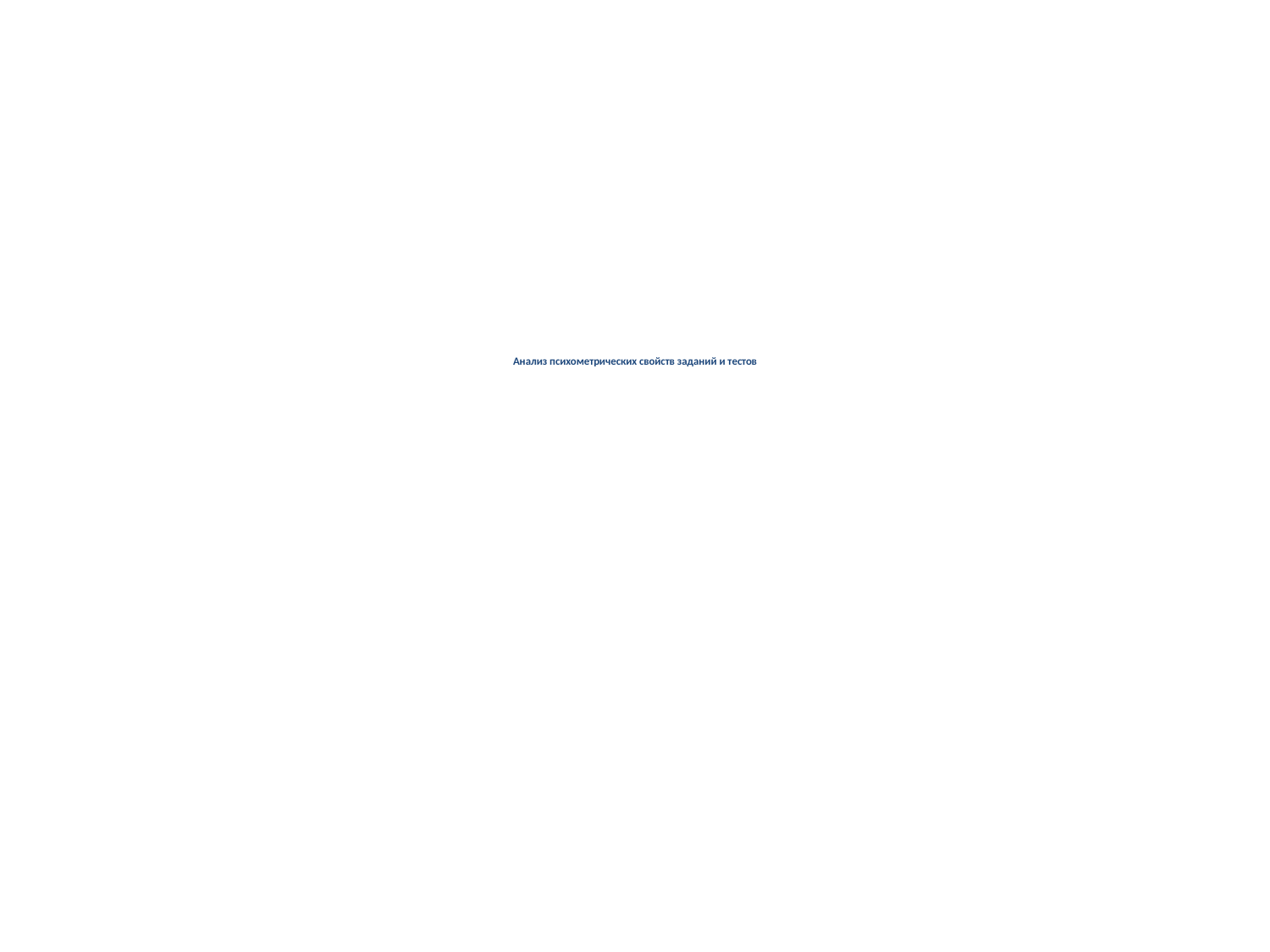

# Анализ психометрических свойств заданий и тестов